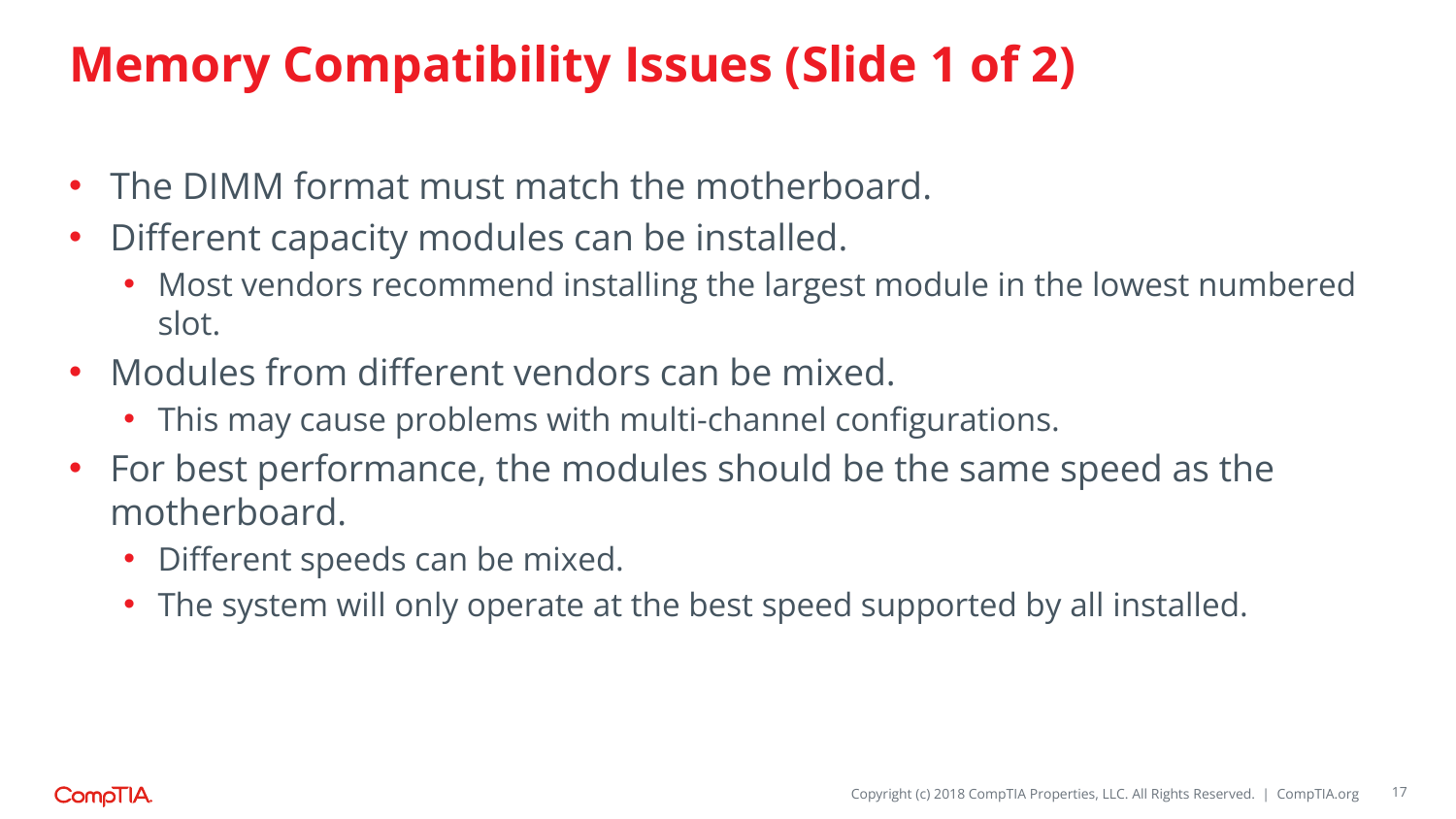

# Memory Compatibility Issues (Slide 1 of 2)
The DIMM format must match the motherboard.
Different capacity modules can be installed.
Most vendors recommend installing the largest module in the lowest numbered slot.
Modules from different vendors can be mixed.
This may cause problems with multi-channel configurations.
For best performance, the modules should be the same speed as the motherboard.
Different speeds can be mixed.
The system will only operate at the best speed supported by all installed.
17